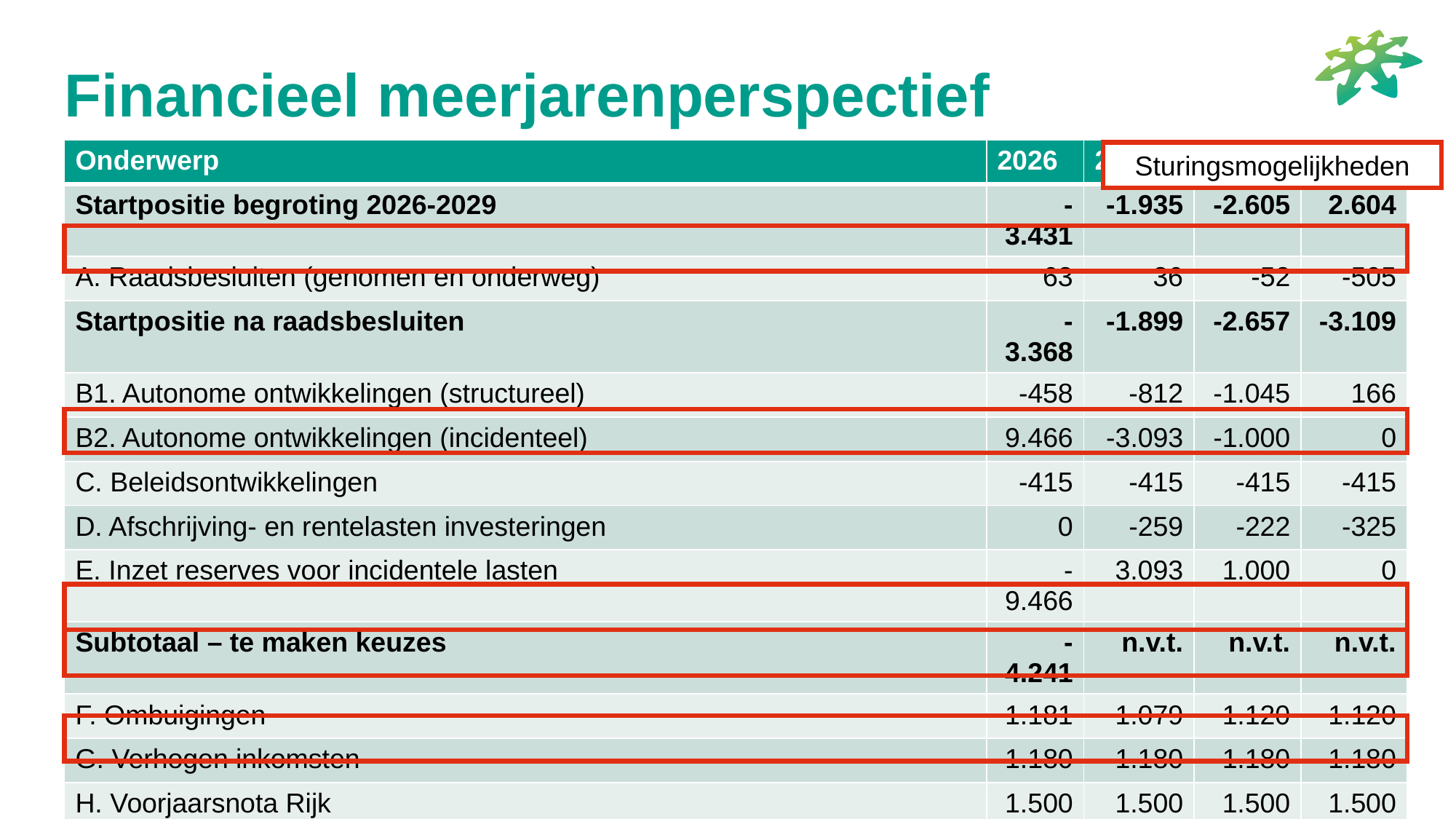

# Financieel meerjarenperspectief
| Onderwerp | 2026 | 2027 | 2028 | 2029 |
| --- | --- | --- | --- | --- |
| Startpositie begroting 2026-2029 | -3.431 | -1.935 | -2.605 | 2.604 |
| A. Raadsbesluiten (genomen en onderweg) | 63 | 36 | -52 | -505 |
| Startpositie na raadsbesluiten | -3.368 | -1.899 | -2.657 | -3.109 |
| B1. Autonome ontwikkelingen (structureel) | -458 | -812 | -1.045 | 166 |
| B2. Autonome ontwikkelingen (incidenteel) | 9.466 | -3.093 | -1.000 | 0 |
| C. Beleidsontwikkelingen | -415 | -415 | -415 | -415 |
| D. Afschrijving- en rentelasten investeringen | 0 | -259 | -222 | -325 |
| E. Inzet reserves voor incidentele lasten | -9.466 | 3.093 | 1.000 | 0 |
| Subtotaal – te maken keuzes | -4.241 | n.v.t. | n.v.t. | n.v.t. |
| F. Ombuigingen | 1.181 | 1.079 | 1.120 | 1.120 |
| G. Verhogen inkomsten | 1.180 | 1.180 | 1.180 | 1.180 |
| H. Voorjaarsnota Rijk | 1.500 | 1.500 | 1.500 | 1.500 |
| I. Incidenteel tekort 2026 t.l.v. algemene reserve | 380 | 0 | 0 | 0 |
| J. Begrotingsresultaat inclusief verwachte compensatie Rijk | 0 | 374 | -539 | 117 |
Sturingsmogelijkheden